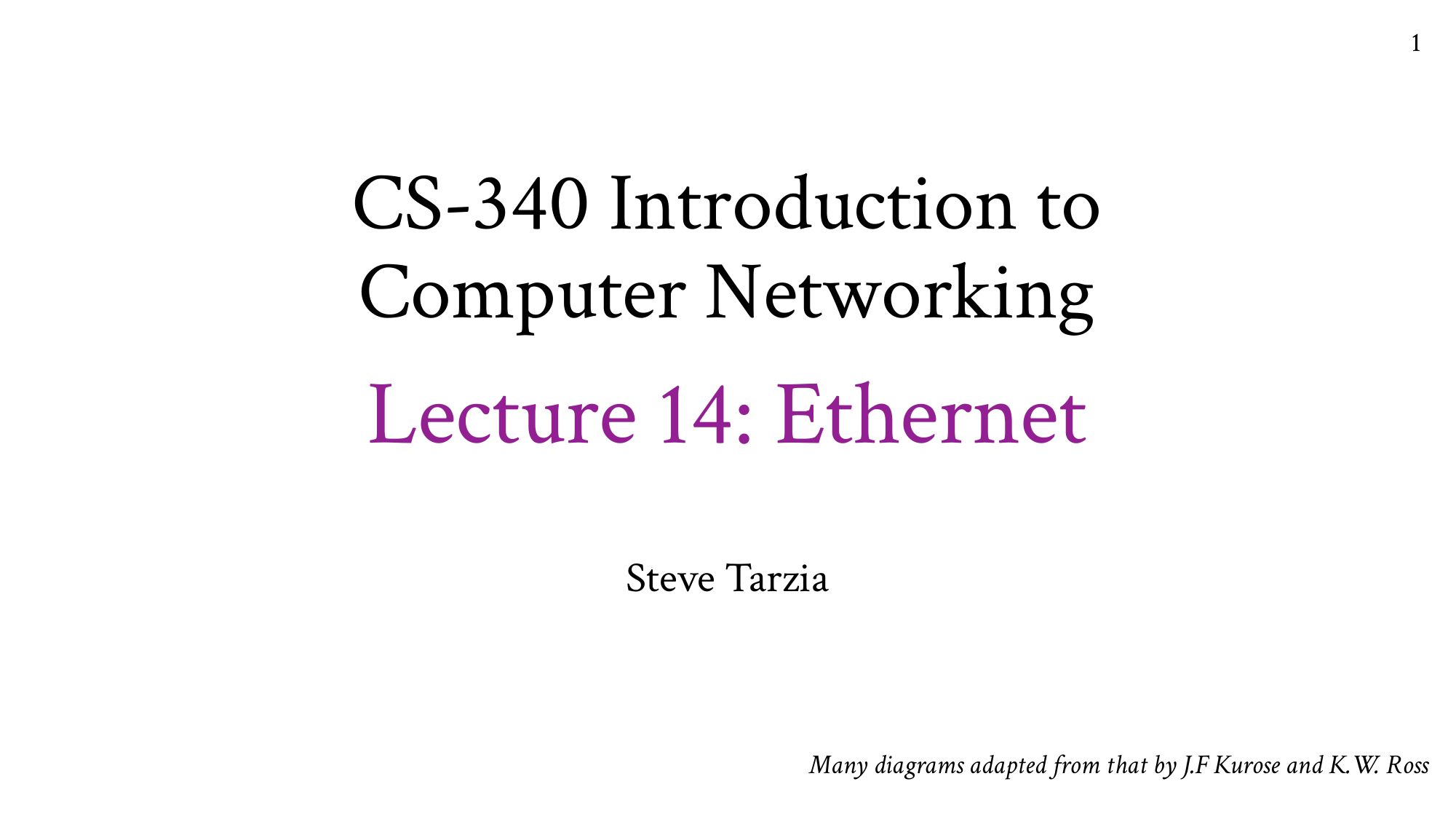

# CS-340 Introduction to Computer Networking Lecture 14: Ethernet
Steve Tarzia
Many diagrams adapted from that by J.F Kurose and K.W. Ross